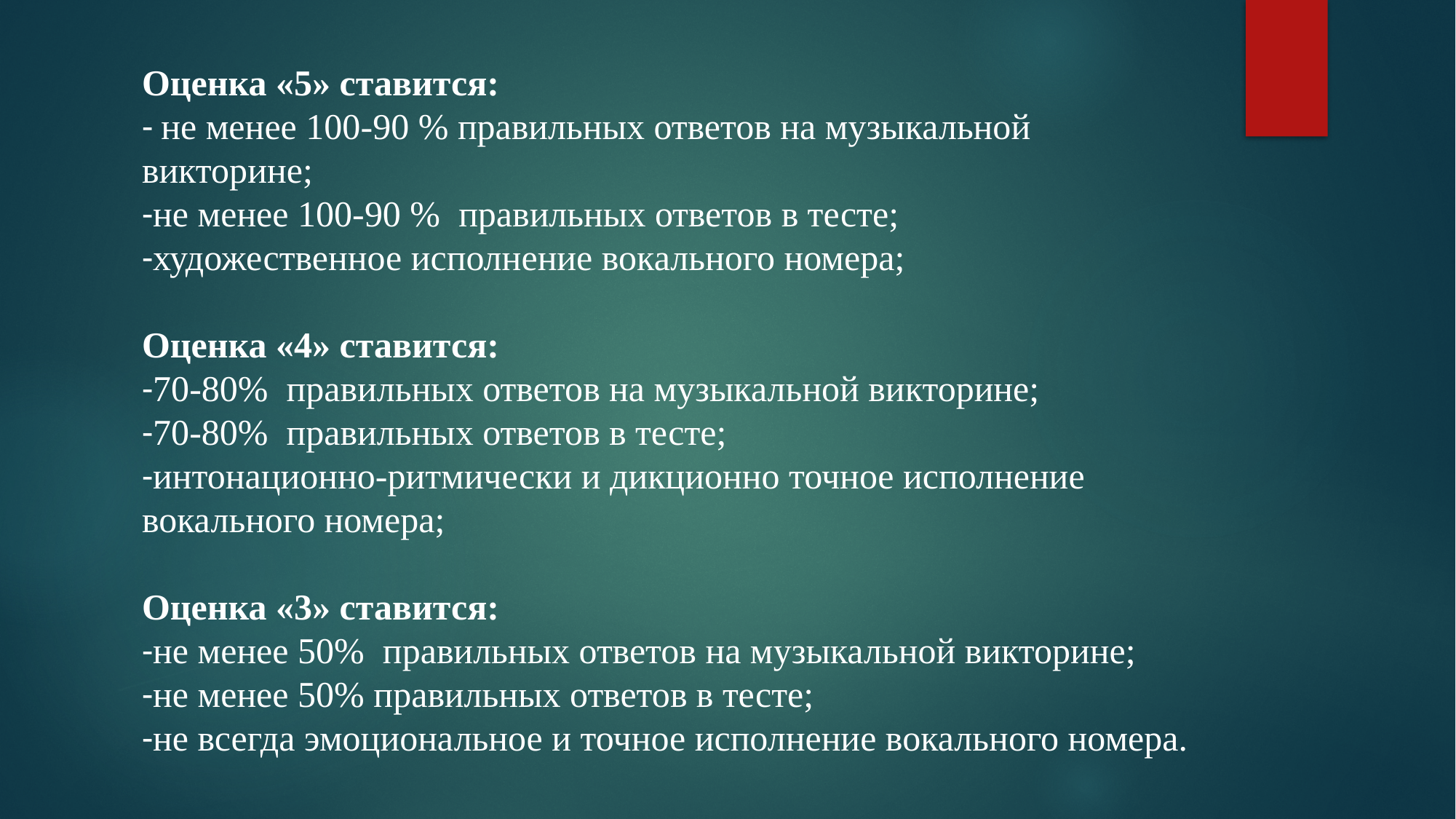

# Оценка «5» ставится: - не менее 100-90 % правильных ответов на музыкальной викторине; -не менее 100-90 %  правильных ответов в тесте; -художественное исполнение вокального номера; Оценка «4» ставится: -70-80%  правильных ответов на музыкальной викторине; -70-80%  правильных ответов в тесте; -интонационно-ритмически и дикционно точное исполнение вокального номера; Оценка «3» ставится: -не менее 50%  правильных ответов на музыкальной викторине; -не менее 50% правильных ответов в тесте; -не всегда эмоциональное и точное исполнение вокального номера.